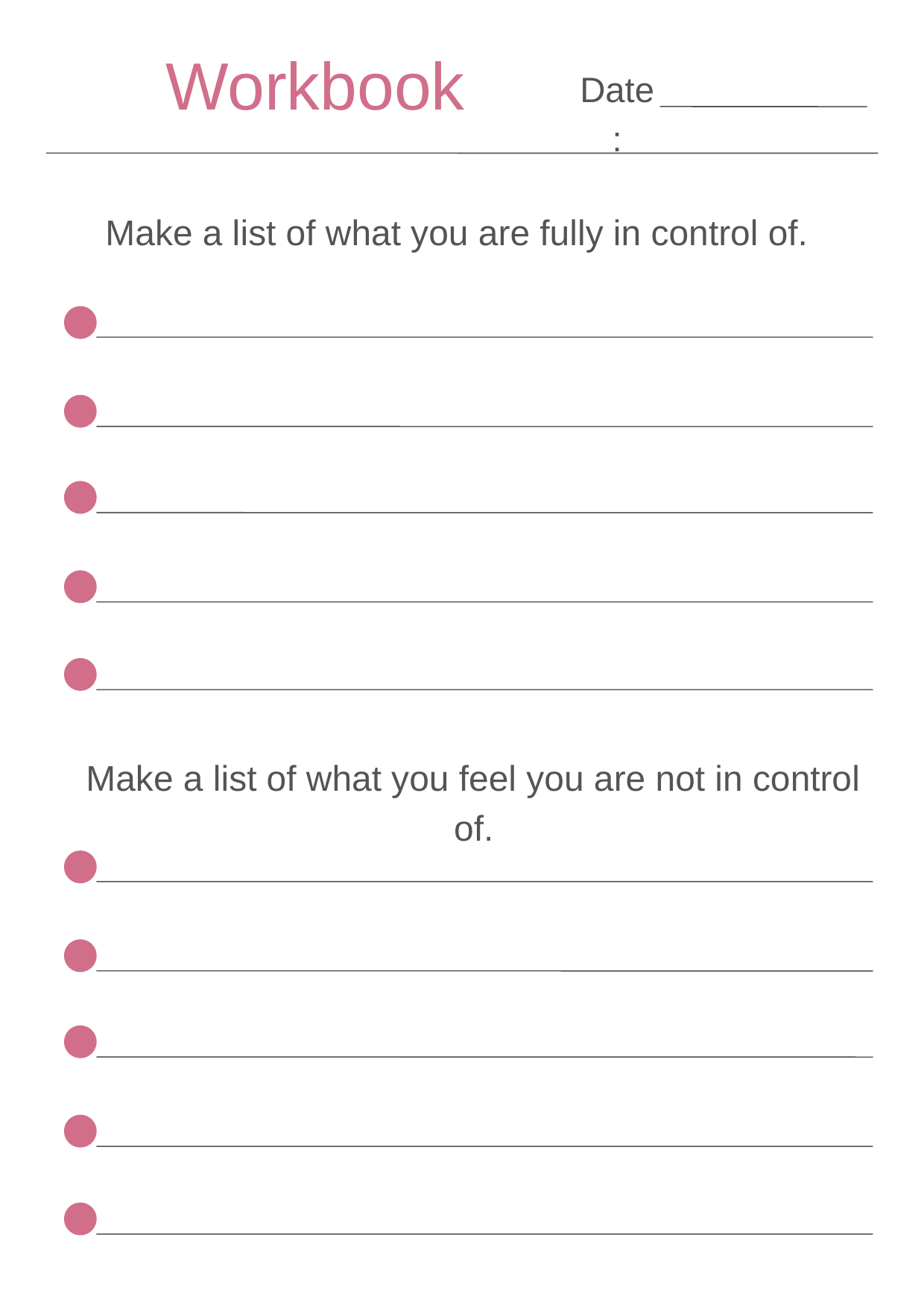

Workbook
Date:

Make a list of what you are fully in control of.

Make a list of what you feel you are not in control of.